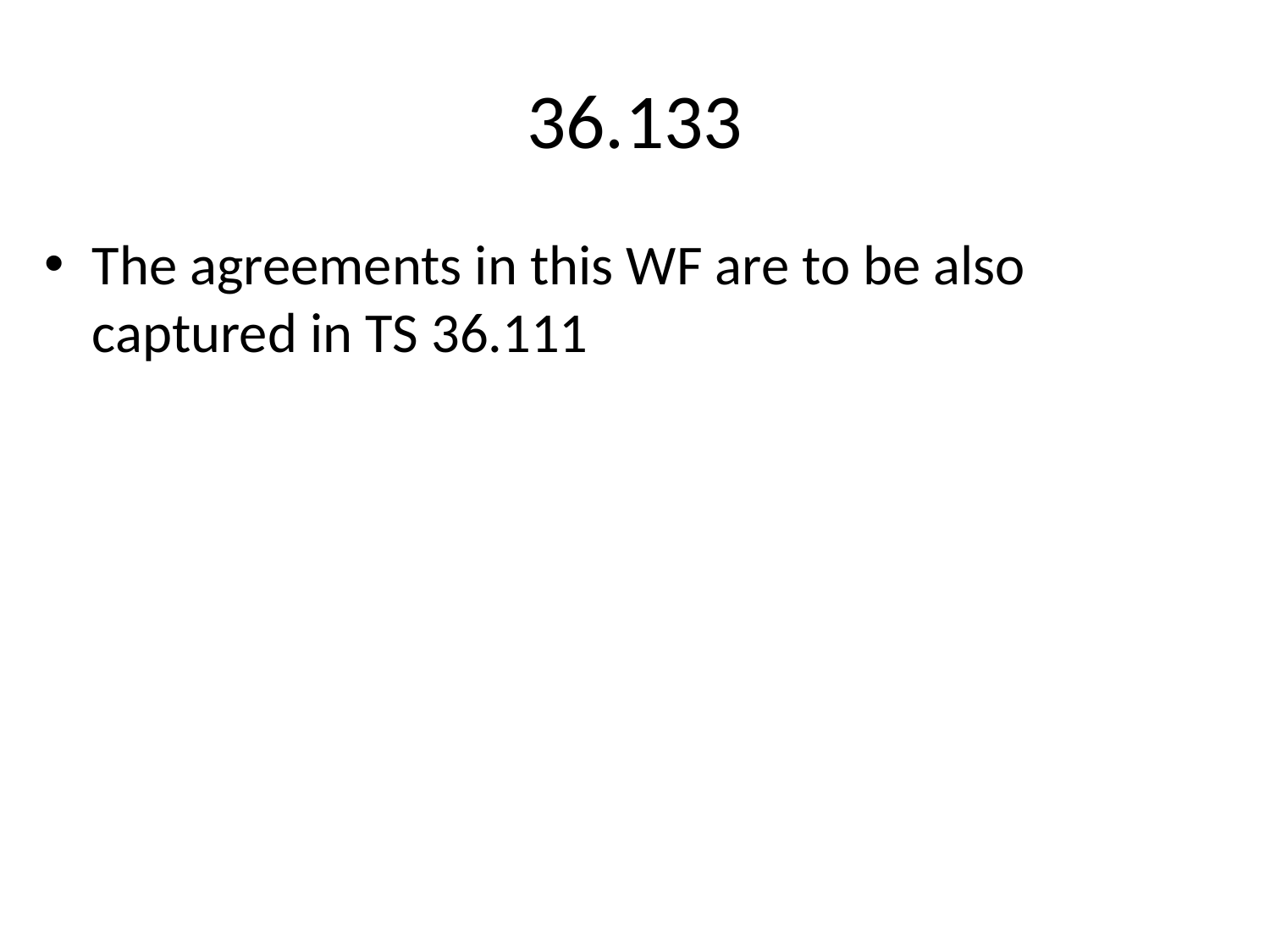

36.133
The agreements in this WF are to be also captured in TS 36.111